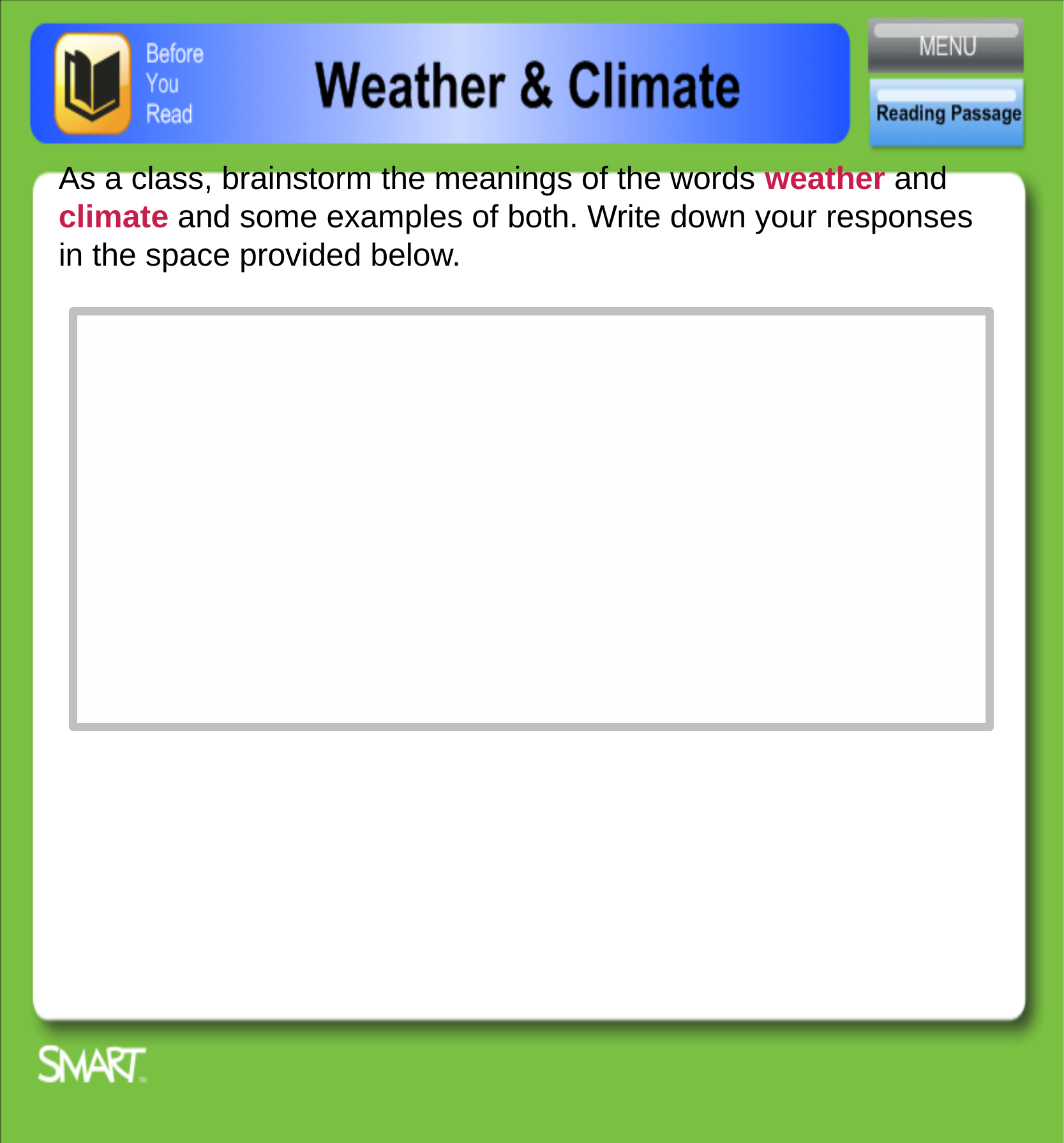

As a class, brainstorm the meanings of the words weather and climate and some examples of both. Write down your responses in the space provided below.